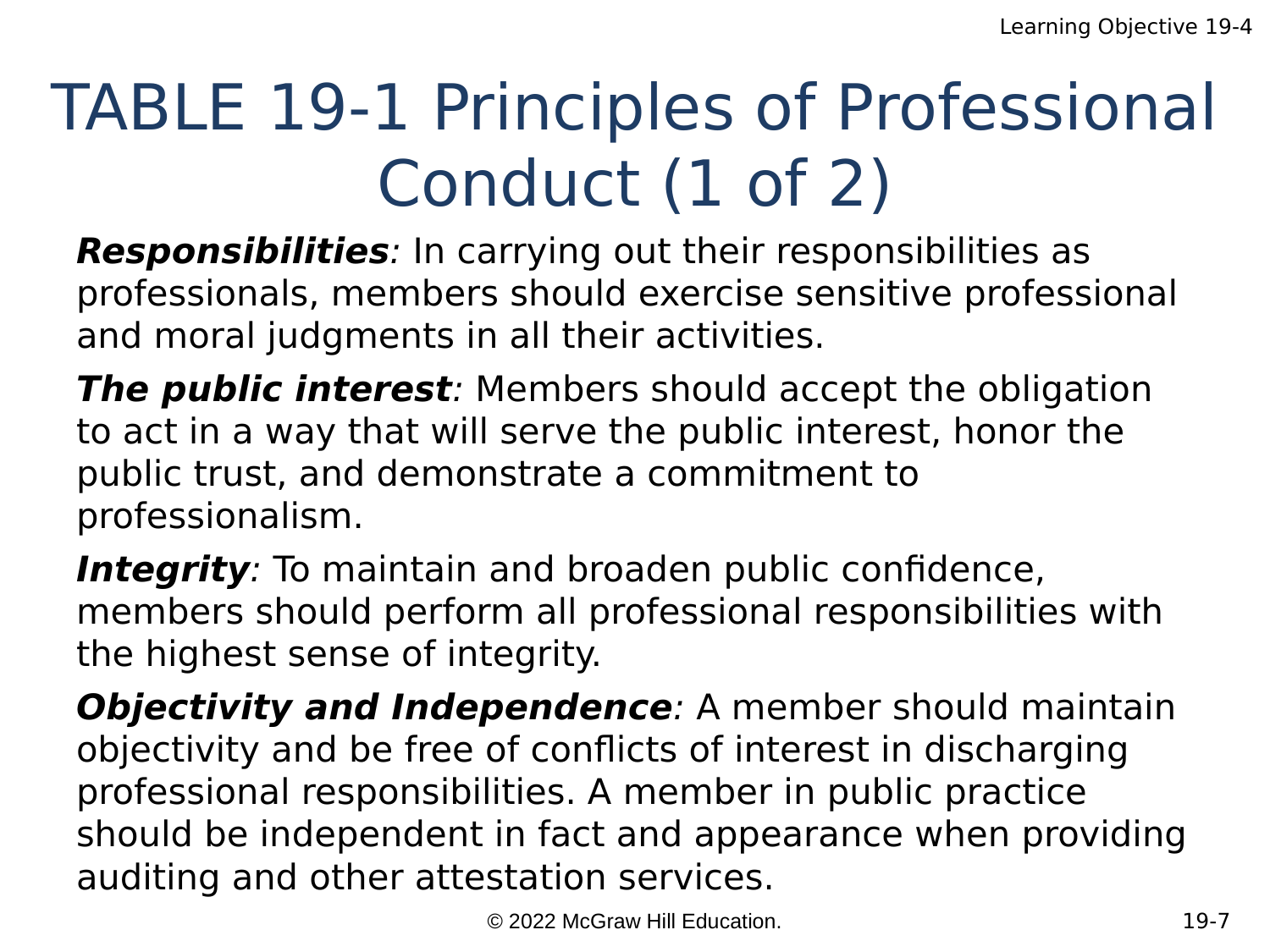

Learning Objective 19-4
# TABLE 19-1 Principles of Professional Conduct (1 of 2)
Responsibilities: In carrying out their responsibilities as professionals, members should exercise sensitive professional and moral judgments in all their activities.
The public interest: Members should accept the obligation to act in a way that will serve the public interest, honor the public trust, and demonstrate a commitment to professionalism.
Integrity: To maintain and broaden public confidence, members should perform all professional responsibilities with the highest sense of integrity.
Objectivity and Independence: A member should maintain objectivity and be free of conflicts of interest in discharging professional responsibilities. A member in public practice should be independent in fact and appearance when providing auditing and other attestation services.